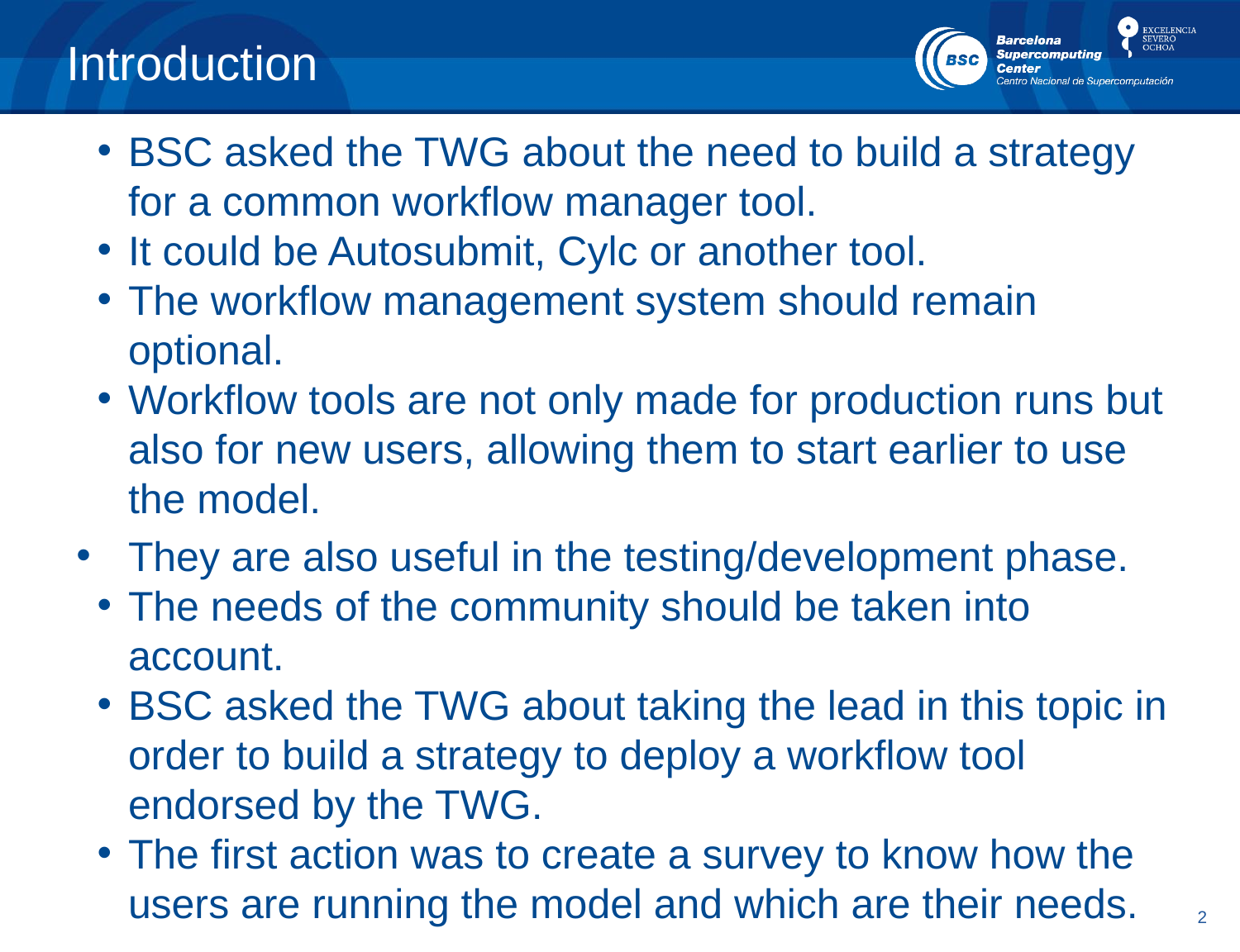

# Introduction
BSC asked the TWG about the need to build a strategy for a common workflow manager tool.
It could be Autosubmit, Cylc or another tool.
The workflow management system should remain optional.
Workflow tools are not only made for production runs but also for new users, allowing them to start earlier to use the model.
They are also useful in the testing/development phase.
The needs of the community should be taken into account.
BSC asked the TWG about taking the lead in this topic in order to build a strategy to deploy a workflow tool endorsed by the TWG.
The first action was to create a survey to know how the users are running the model and which are their needs.